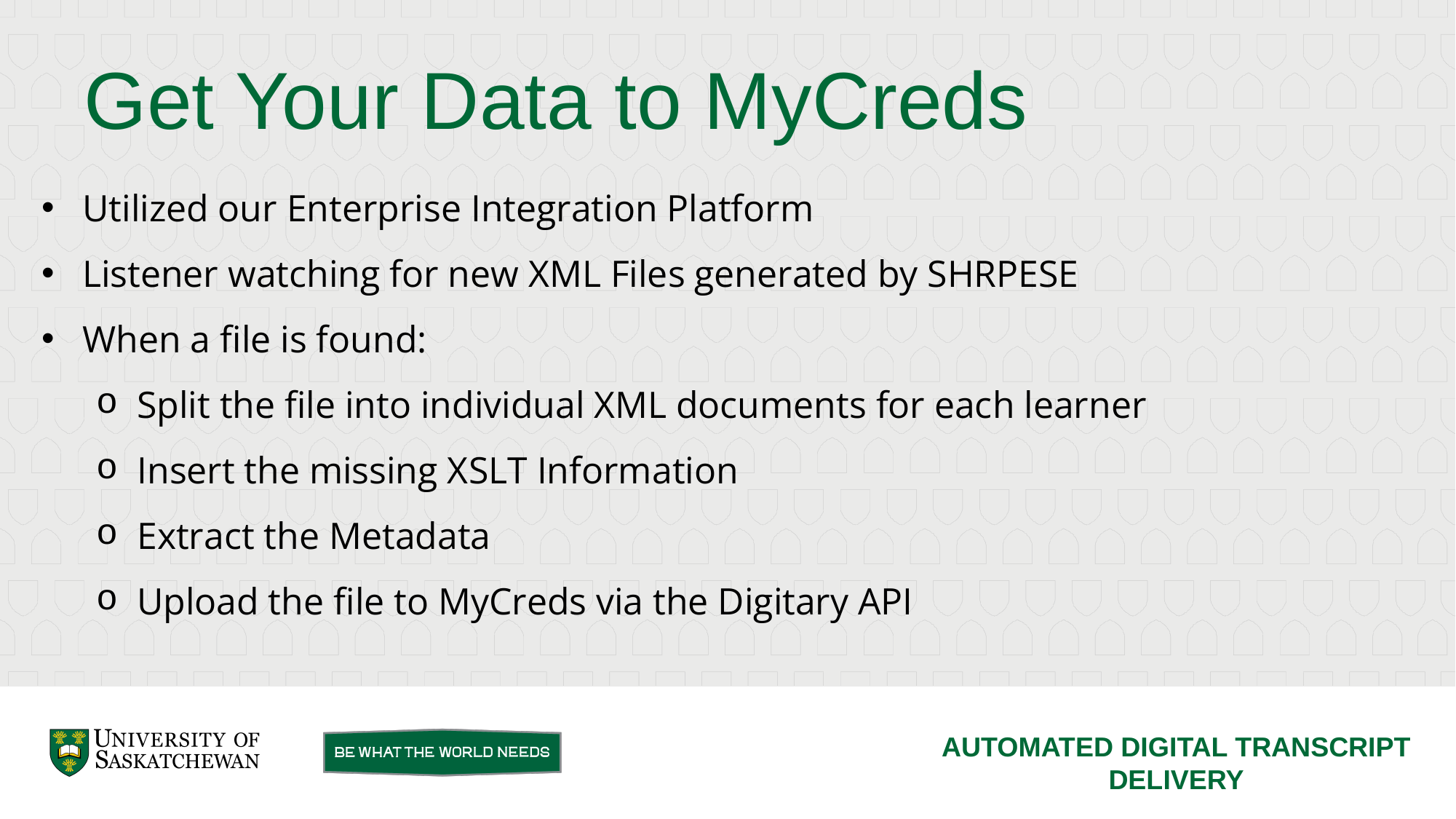

Get Your Data to MyCreds
Utilized our Enterprise Integration Platform
Listener watching for new XML Files generated by SHRPESE
When a file is found:
Split the file into individual XML documents for each learner
Insert the missing XSLT Information
Extract the Metadata
Upload the file to MyCreds via the Digitary API

AUTOMATED DIGITAL TRANSCRIPT DELIVERY